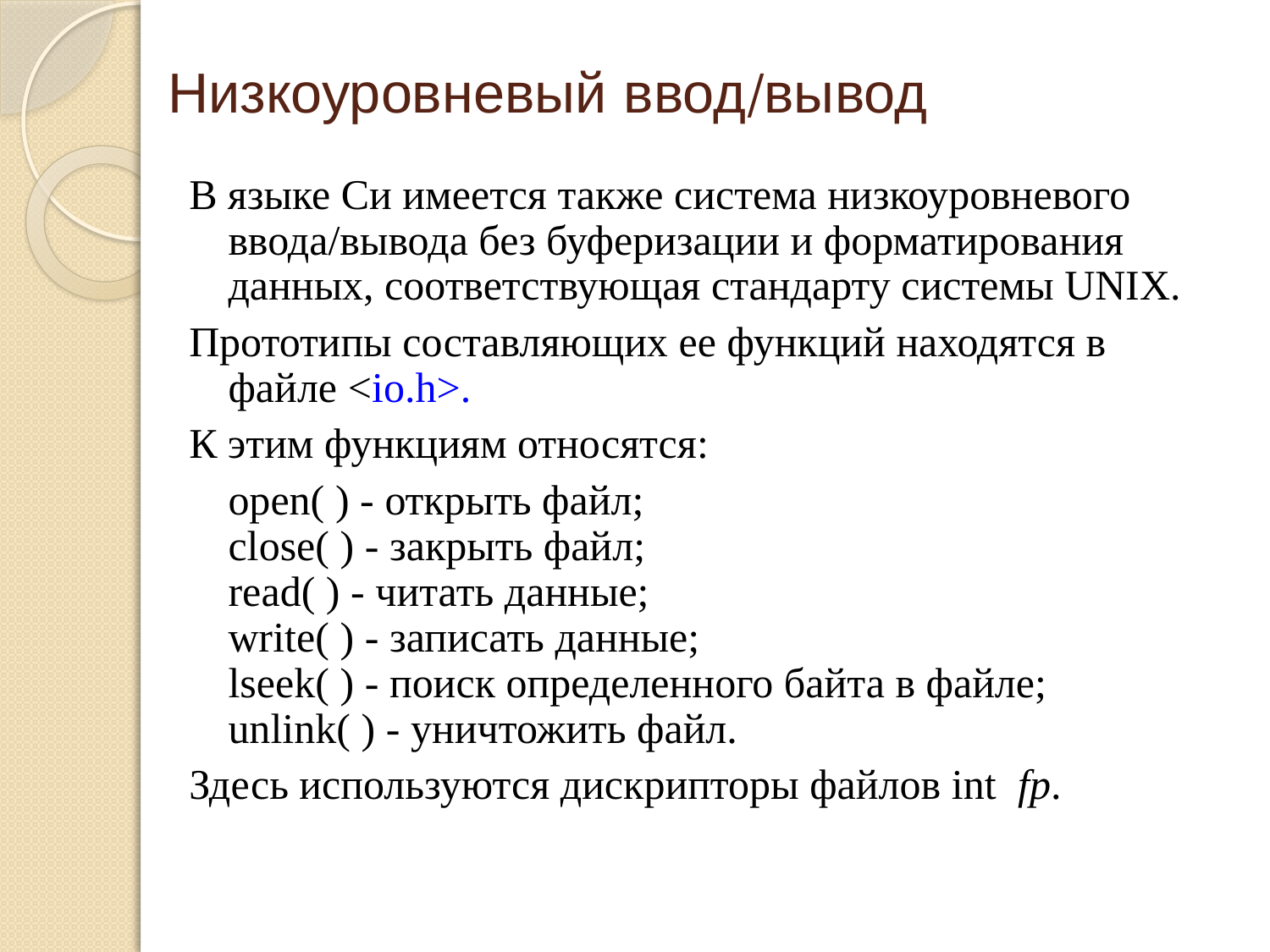

# Низкоуровневый ввод/вывод
В языке Си имеется также система низкоуровневого ввода/вывода без буферизации и форматирования данных, соответствующая стандарту системы UNIX.
Прототипы составляющих ее функций находятся в файле <io.h>.
К этим функциям относятся:
	open( ) - открыть файл;
close( ) - закрыть файл;
read( ) - читать данные;
write( ) - записать данные;
lseek( ) - поиск определенного байта в файле;
unlink( ) - уничтожить файл.
Здесь используются дискрипторы файлов int  fp.